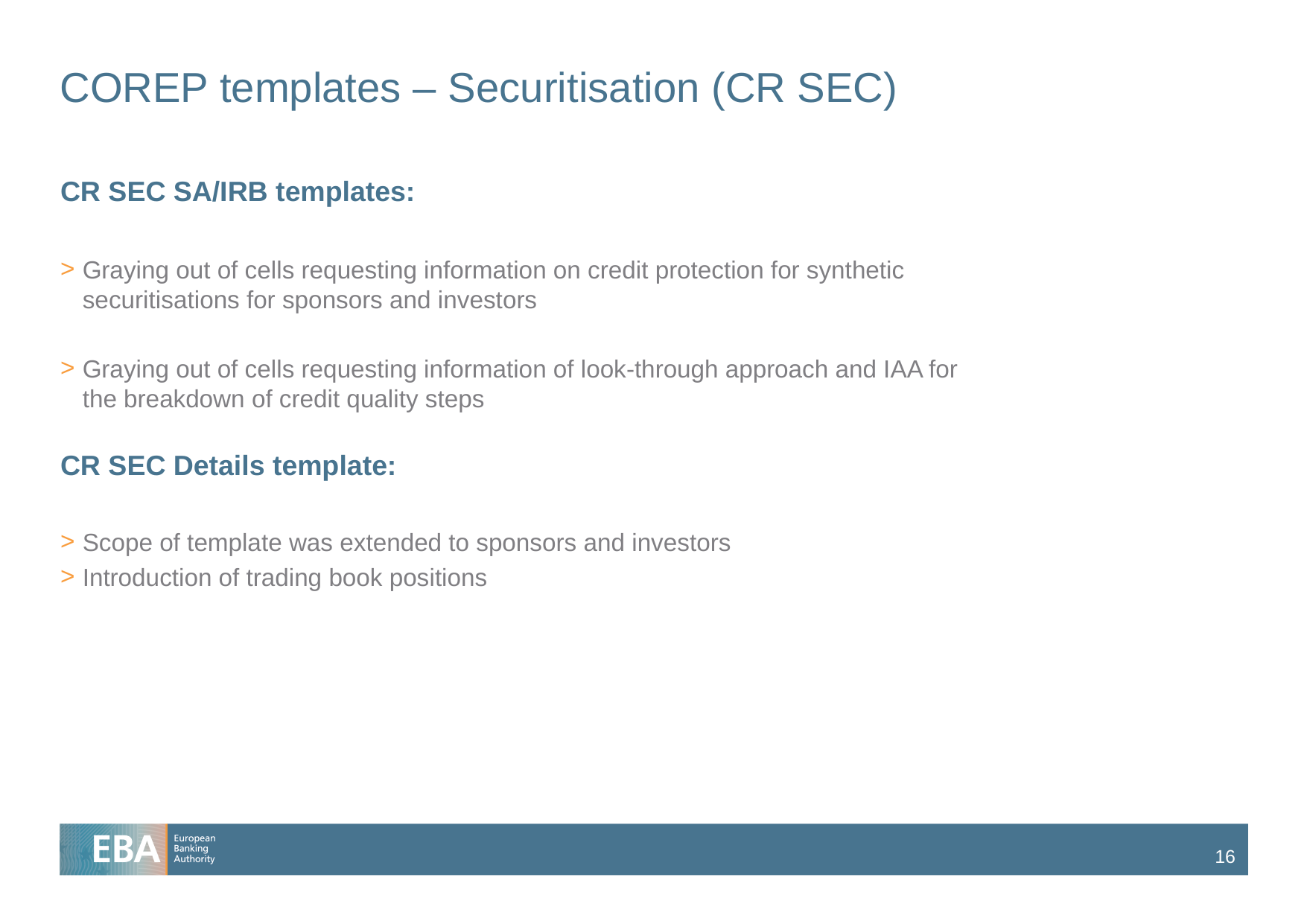

# COREP templates – Securitisation (CR SEC)
CR SEC SA/IRB templates:

Graying out of cells requesting information on credit protection for synthetic securitisations for sponsors and investors

Graying out of cells requesting information of look-through approach and IAA for the breakdown of credit quality steps

CR SEC Details template:

Scope of template was extended to sponsors and investors
Introduction of trading book positions